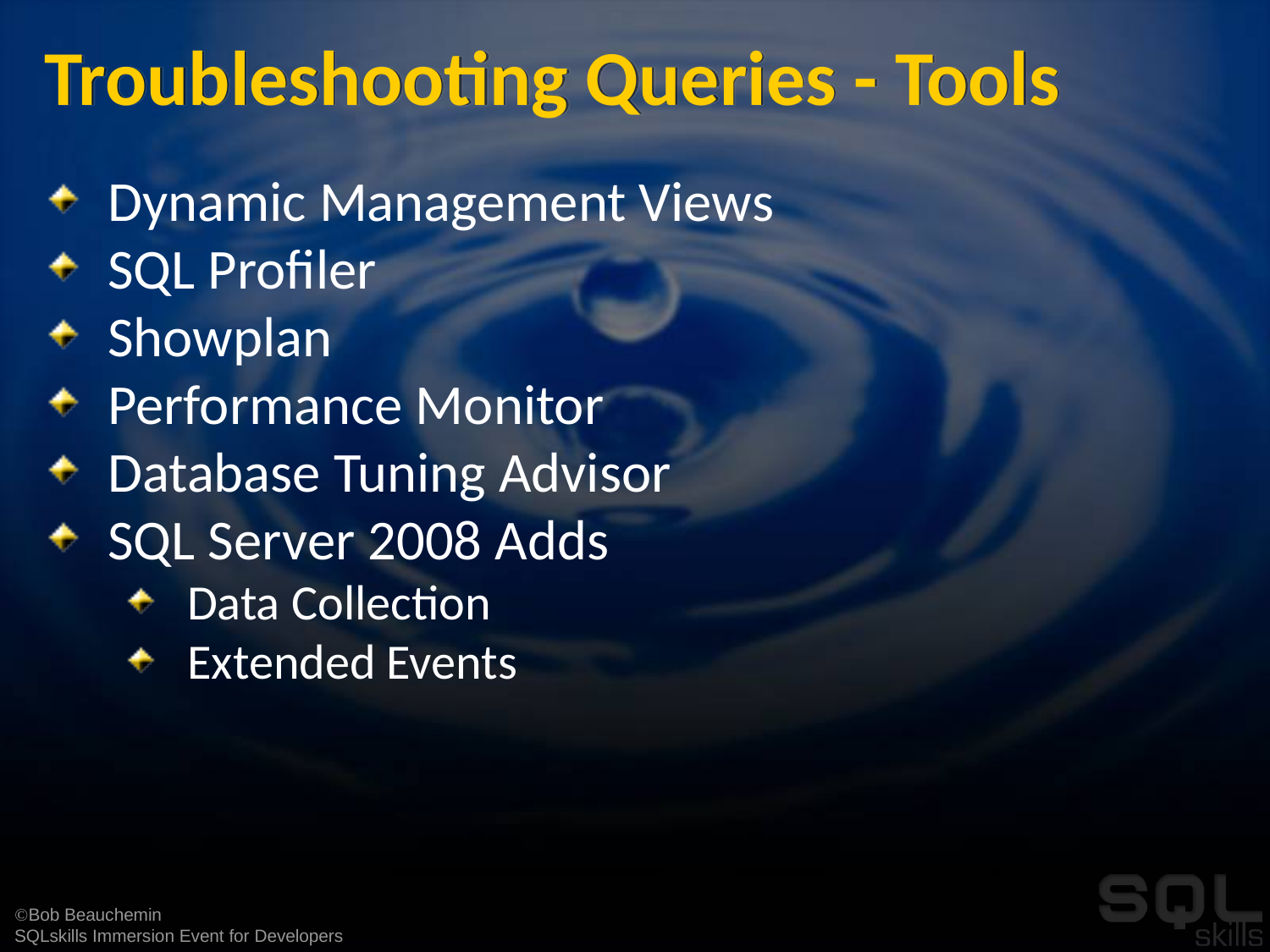

# Troubleshooting Queries - Tools
Dynamic Management Views
SQL Profiler
Showplan
Performance Monitor
Database Tuning Advisor
SQL Server 2008 Adds
Data Collection
Extended Events